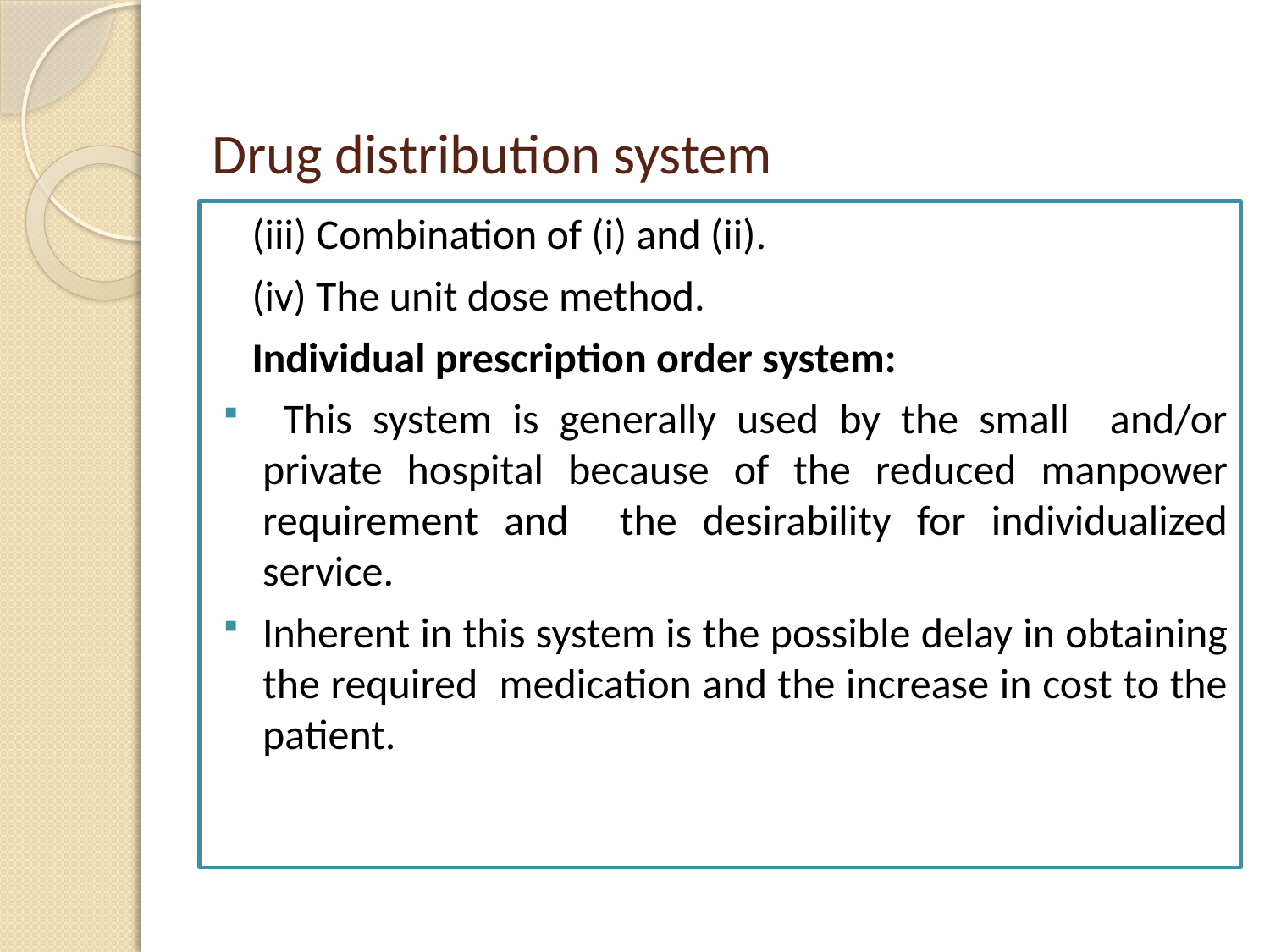

# Drug distribution system
   (iii) Combination of (i) and (ii).
   (iv) The unit dose method.
   Individual prescription order system:
 This system is generally used by the small  and/or private hospital because of the reduced manpower requirement and  the desirability for individualized service.
Inherent in this system is the possible delay in obtaining the required  medication and the increase in cost to the patient.